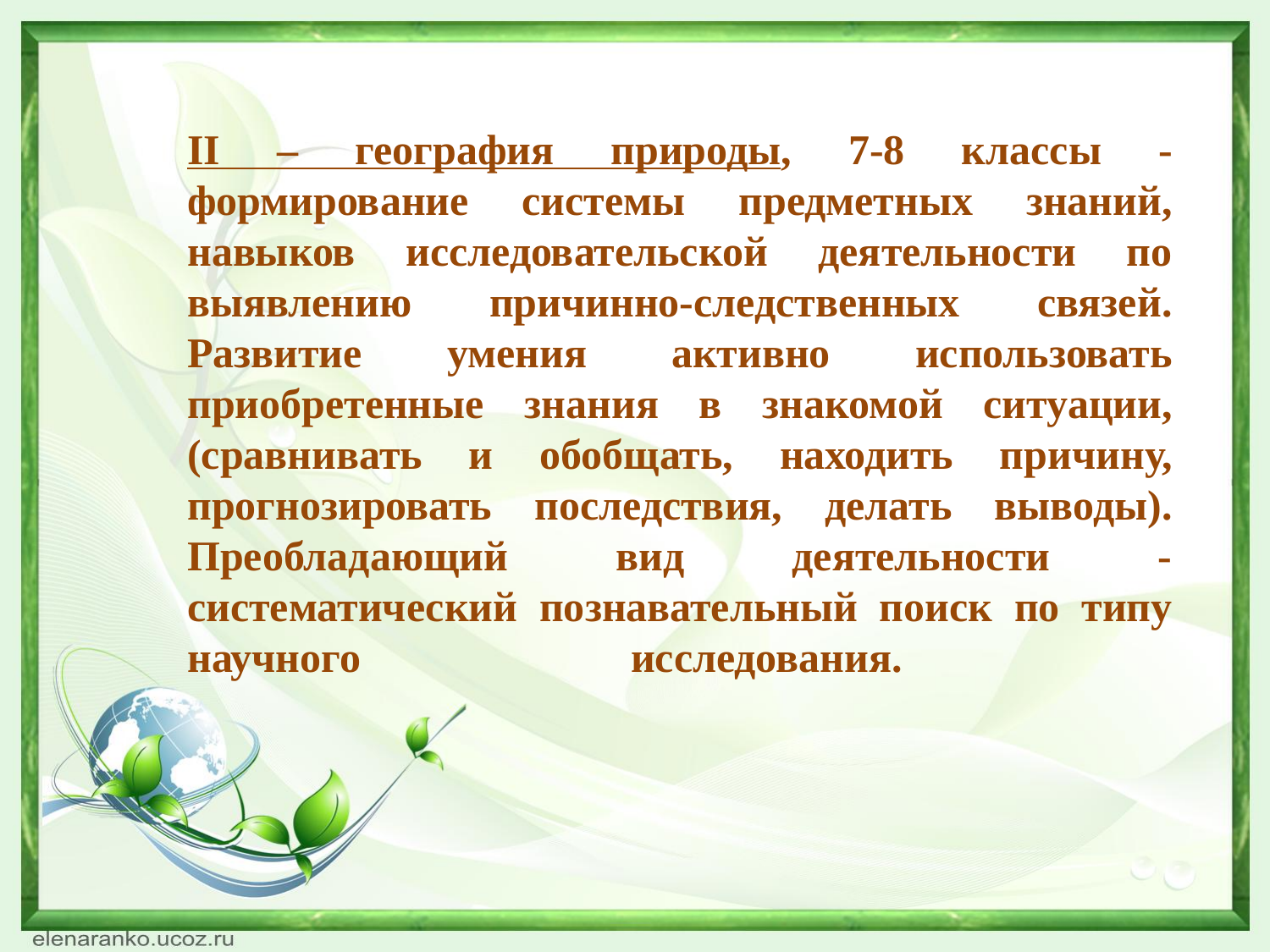

II – география природы, 7-8 классы - формирование системы предметных знаний, навыков исследовательской деятельности по выявлению причинно-следственных связей. Развитие умения активно использовать приобретенные знания в знакомой ситуации, (сравнивать и обобщать, находить причину, прогнозировать последствия, делать выводы). Преобладающий вид деятельности - систематический познавательный поиск по типу научного исследования.